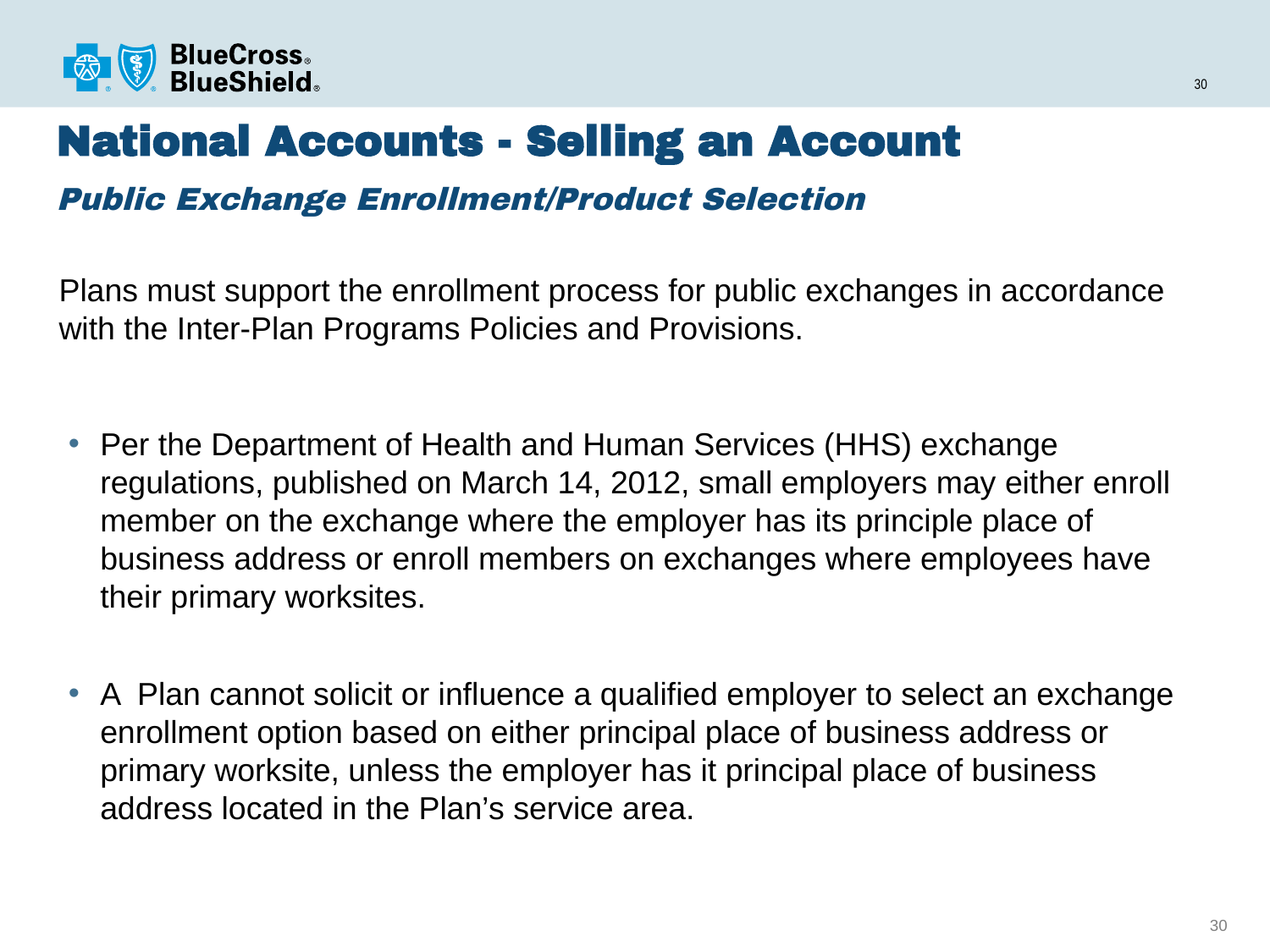

# National Accounts - Selling an Account Public Exchange Enrollment/Product Selection
Plans must support the enrollment process for public exchanges in accordance with the Inter-Plan Programs Policies and Provisions.
Per the Department of Health and Human Services (HHS) exchange regulations, published on March 14, 2012, small employers may either enroll member on the exchange where the employer has its principle place of business address or enroll members on exchanges where employees have their primary worksites.

A  Plan cannot solicit or influence a qualified employer to select an exchange enrollment option based on either principal place of business address or primary worksite, unless the employer has it principal place of business address located in the Plan’s service area.

30